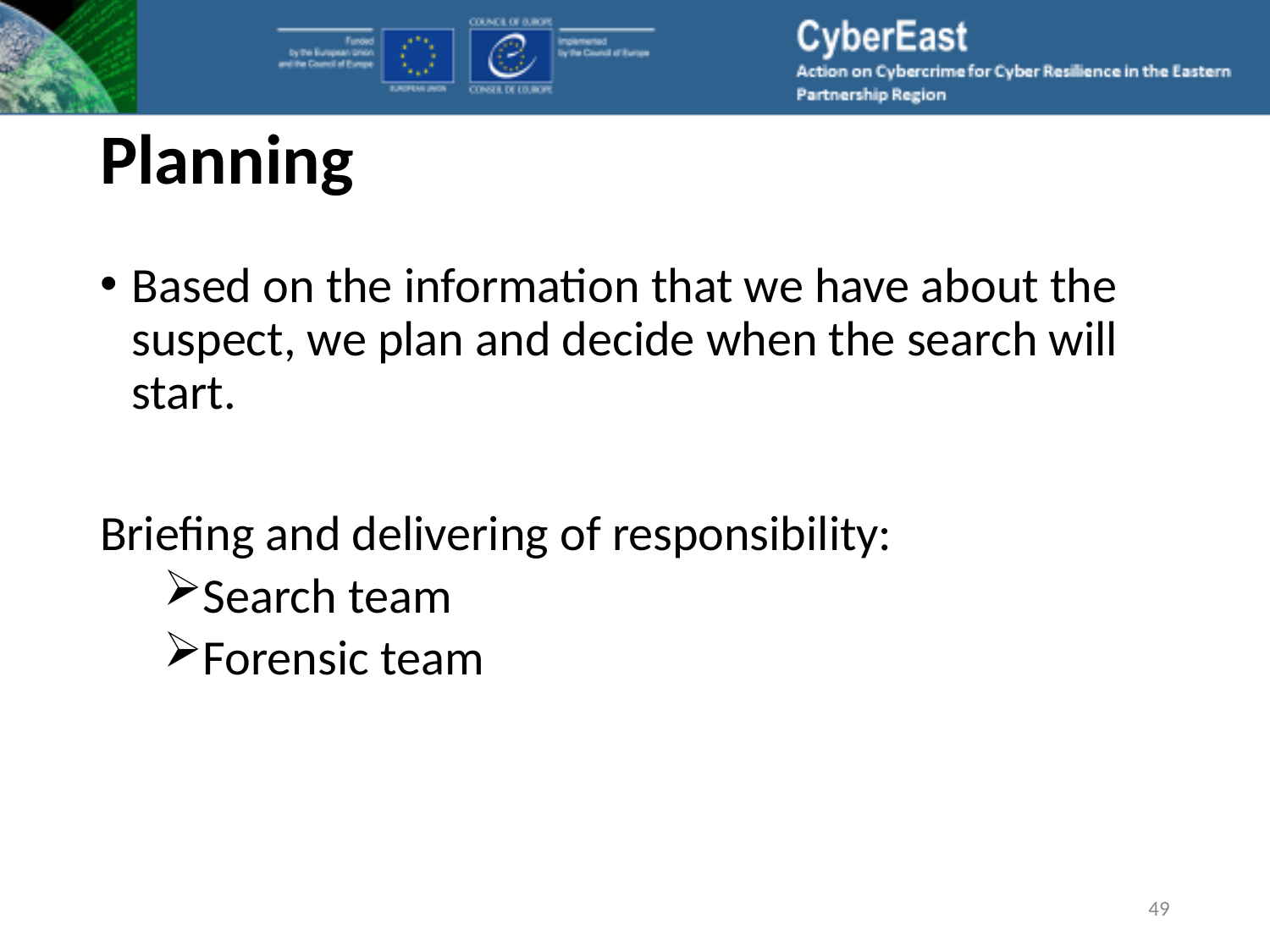

# Planning
Based on the information that we have about the suspect, we plan and decide when the search will start.

Briefing and delivering of responsibility:
Search team
Forensic team

49